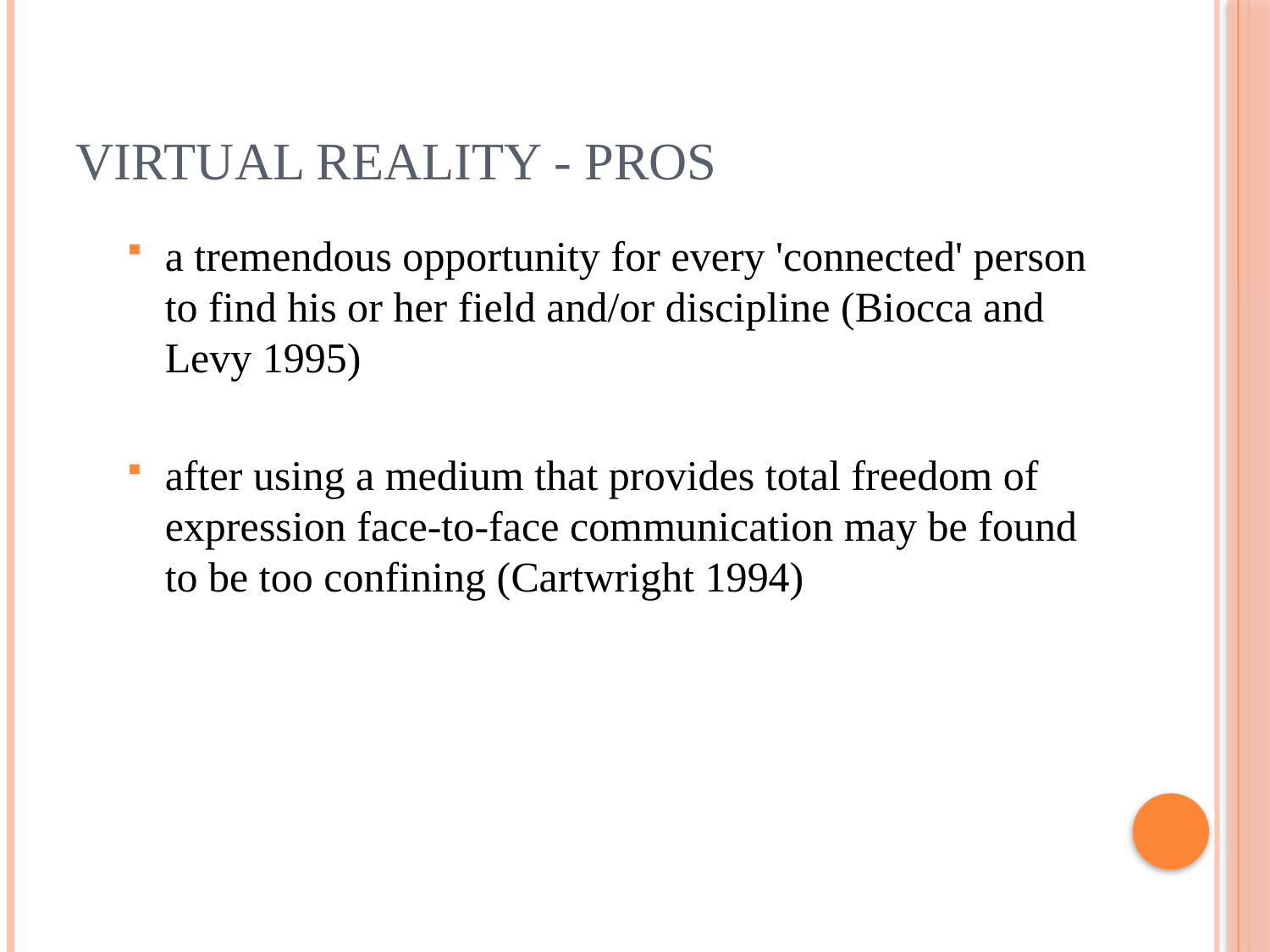

# Virtual Reality - Pros
a tremendous opportunity for every 'connected' person to find his or her field and/or discipline (Biocca and Levy 1995)

after using a medium that provides total freedom of expression face-to-face communication may be found to be too confining (Cartwright 1994)